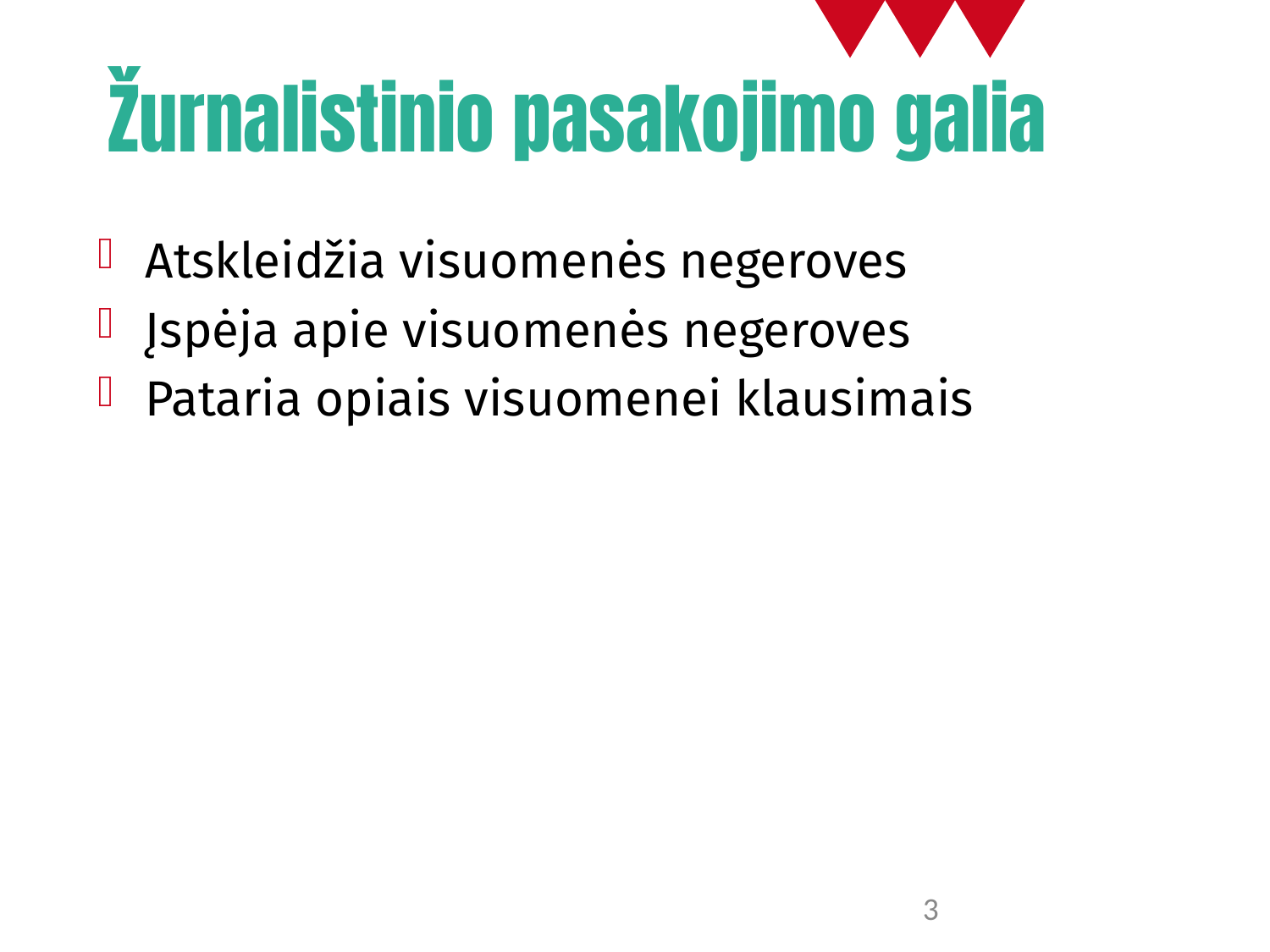

# Žurnalistinio pasakojimo galia
Atskleidžia visuomenės negeroves
Įspėja apie visuomenės negeroves
Pataria opiais visuomenei klausimais
3